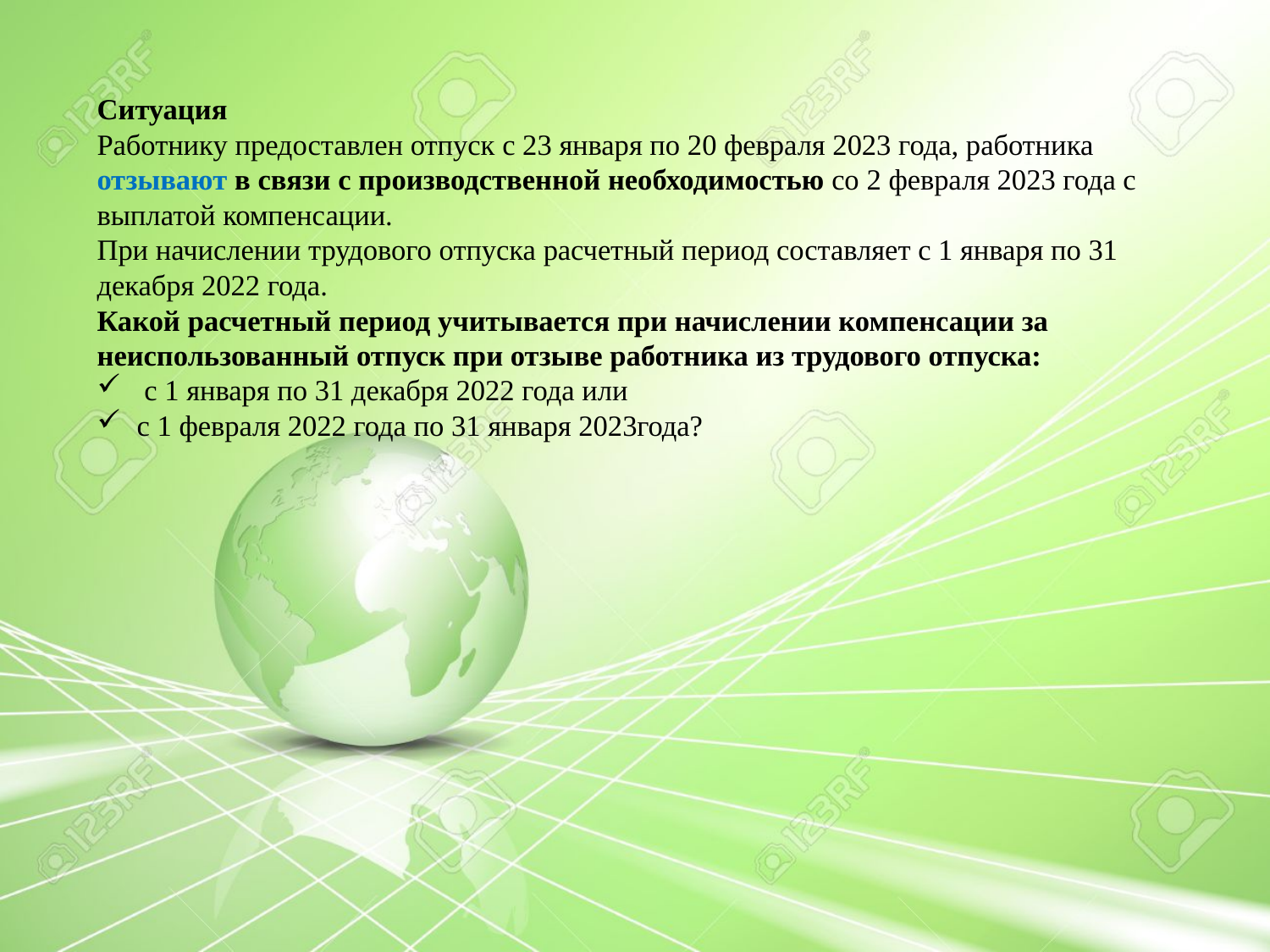

Ситуация
Работнику предоставлен отпуск с 23 января по 20 февраля 2023 года, работника отзывают в связи с производственной необходимостью со 2 февраля 2023 года с выплатой компенсации.
При начислении трудового отпуска расчетный период составляет с 1 января по 31 декабря 2022 года.
Какой расчетный период учитывается при начислении компенсации за неиспользованный отпуск при отзыве работника из трудового отпуска:
 с 1 января по 31 декабря 2022 года или
с 1 февраля 2022 года по 31 января 2023года?